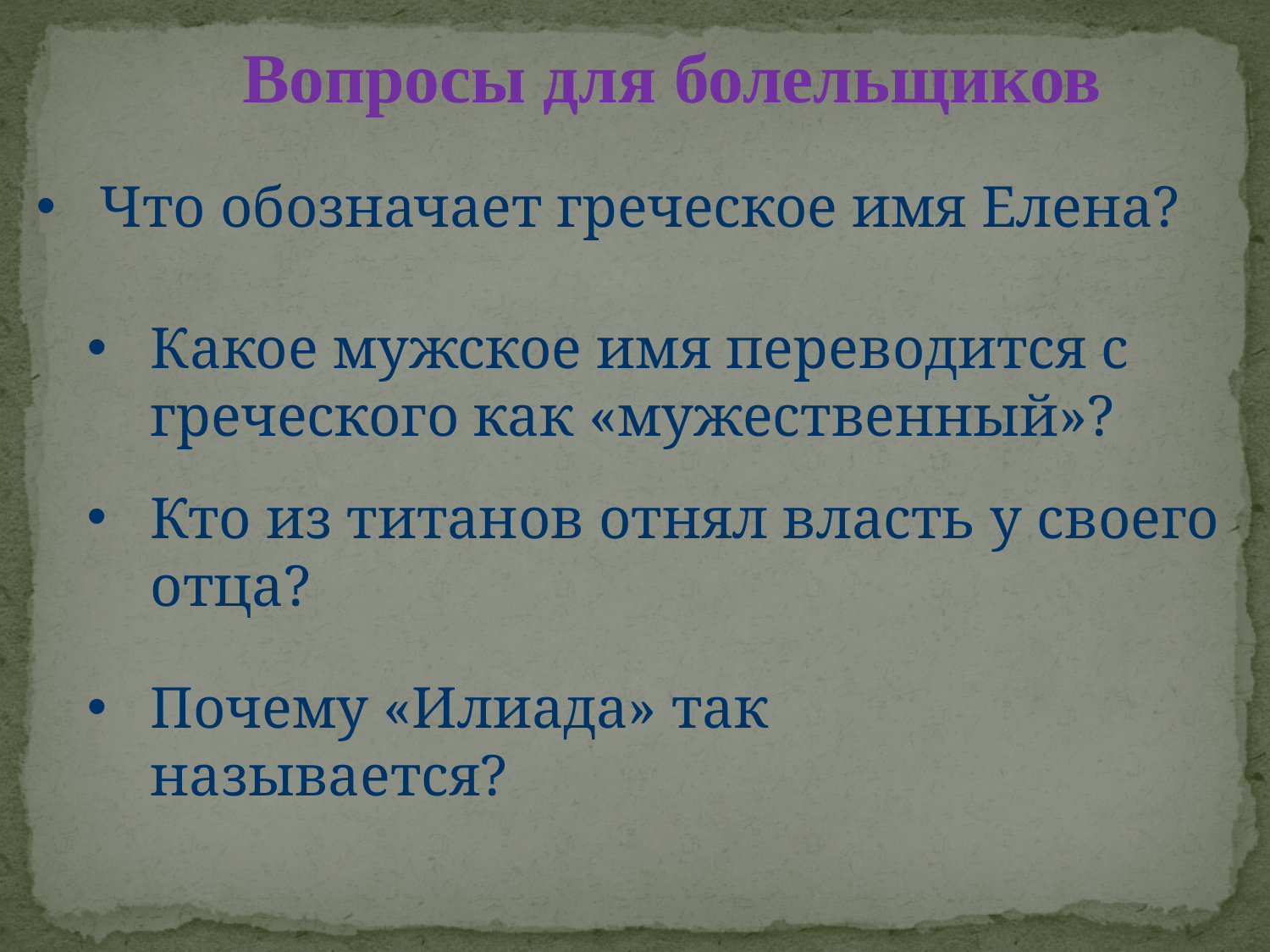

Вопросы для болельщиков
Что обозначает греческое имя Елена?
Какое мужское имя переводится с греческого как «мужественный»?
Кто из титанов отнял власть у своего отца?
Почему «Илиада» так называется?